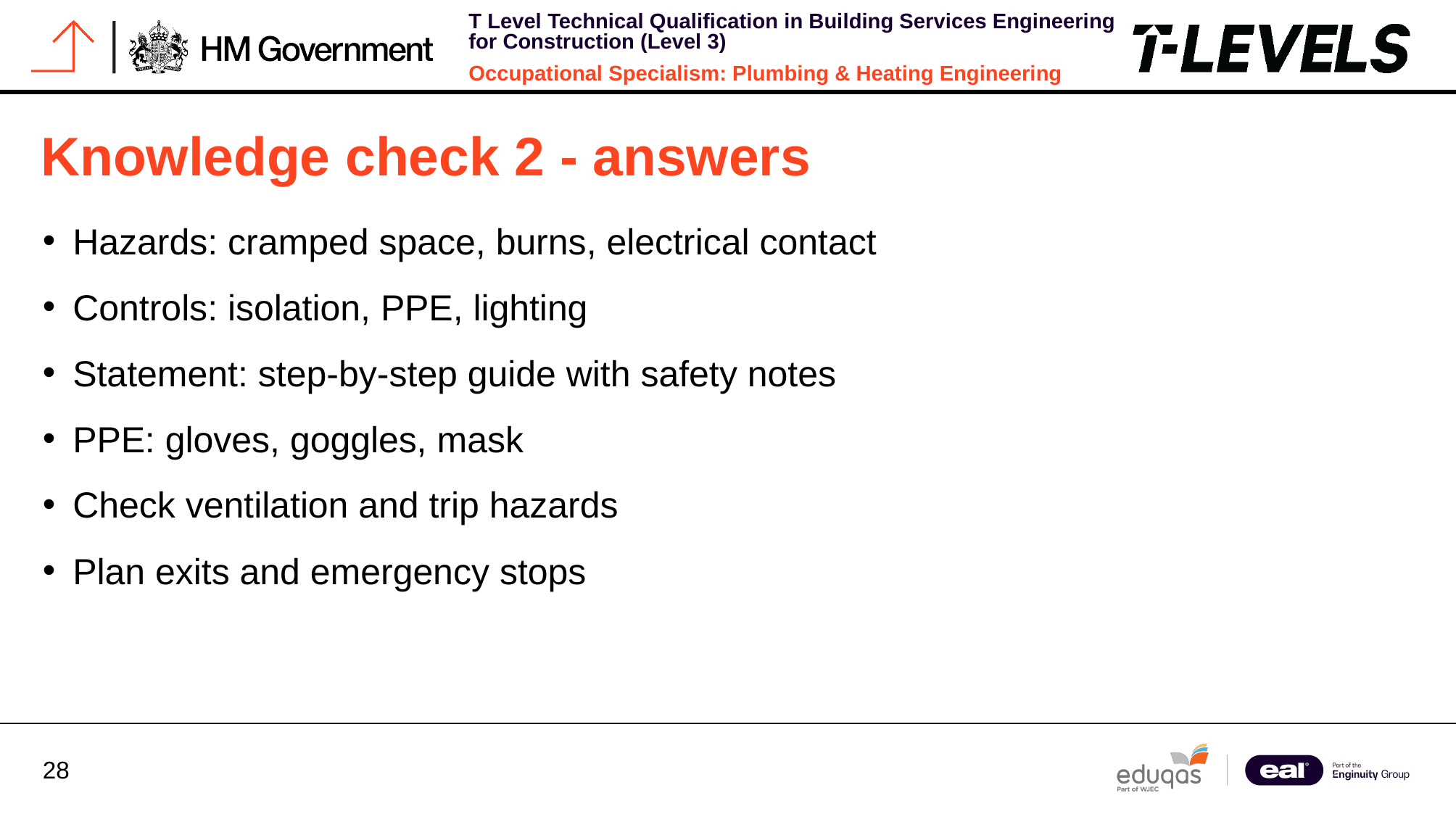

# Knowledge check 2 - answers
Hazards: cramped space, burns, electrical contact
Controls: isolation, PPE, lighting
Statement: step-by-step guide with safety notes
PPE: gloves, goggles, mask
Check ventilation and trip hazards
Plan exits and emergency stops